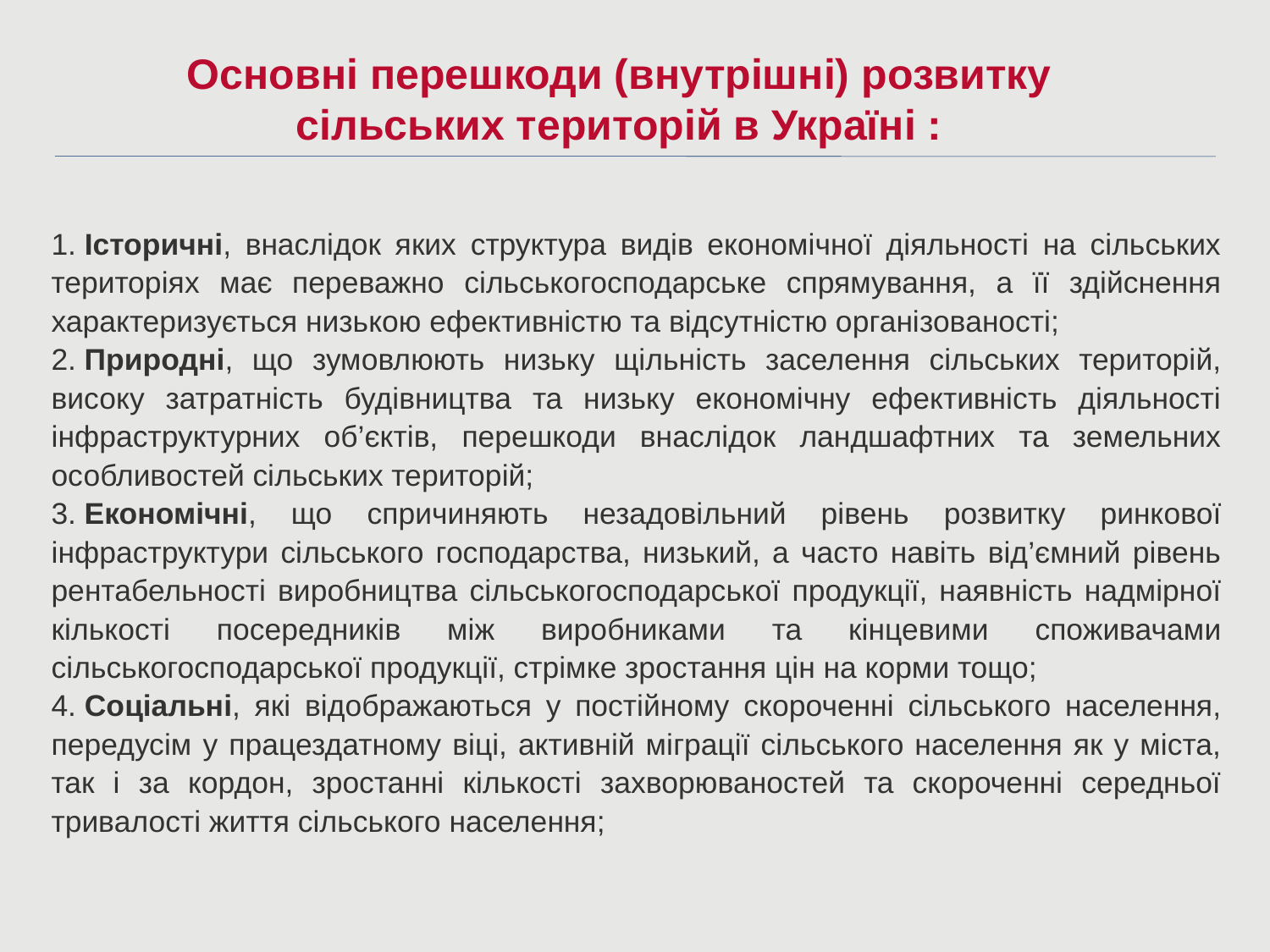

Основні перешкоди (внутрішні) розвитку сільських територій в Україні :

1. Історичні, внаслідок яких структура видів економічної діяльності на сільських територіях має переважно сільськогосподарське спрямування, а її здійснення характеризується низькою ефективністю та відсутністю організованості;
2. Природні, що зумовлюють низьку щільність заселення сільських територій, високу затратність будівництва та низьку економічну ефективність діяльності інфраструктурних об’єктів, перешкоди внаслідок ландшафтних та земельних особливостей сільських територій;
3. Економічні, що спричиняють незадовільний рівень розвитку ринкової інфраструктури сільського господарства, низький, а часто навіть від’ємний рівень рентабельності виробництва сільськогосподарської продукції, наявність надмірної кількості посередників між виробниками та кінцевими споживачами сільськогосподарської продукції, стрімке зростання цін на корми тощо;
4. Соціальні, які відображаються у постійному скороченні сільського населення, передусім у працездатному віці, активній міграції сільського населення як у міста, так і за кордон, зростанні кількості захворюваностей та скороченні середньої тривалості життя сільського населення;